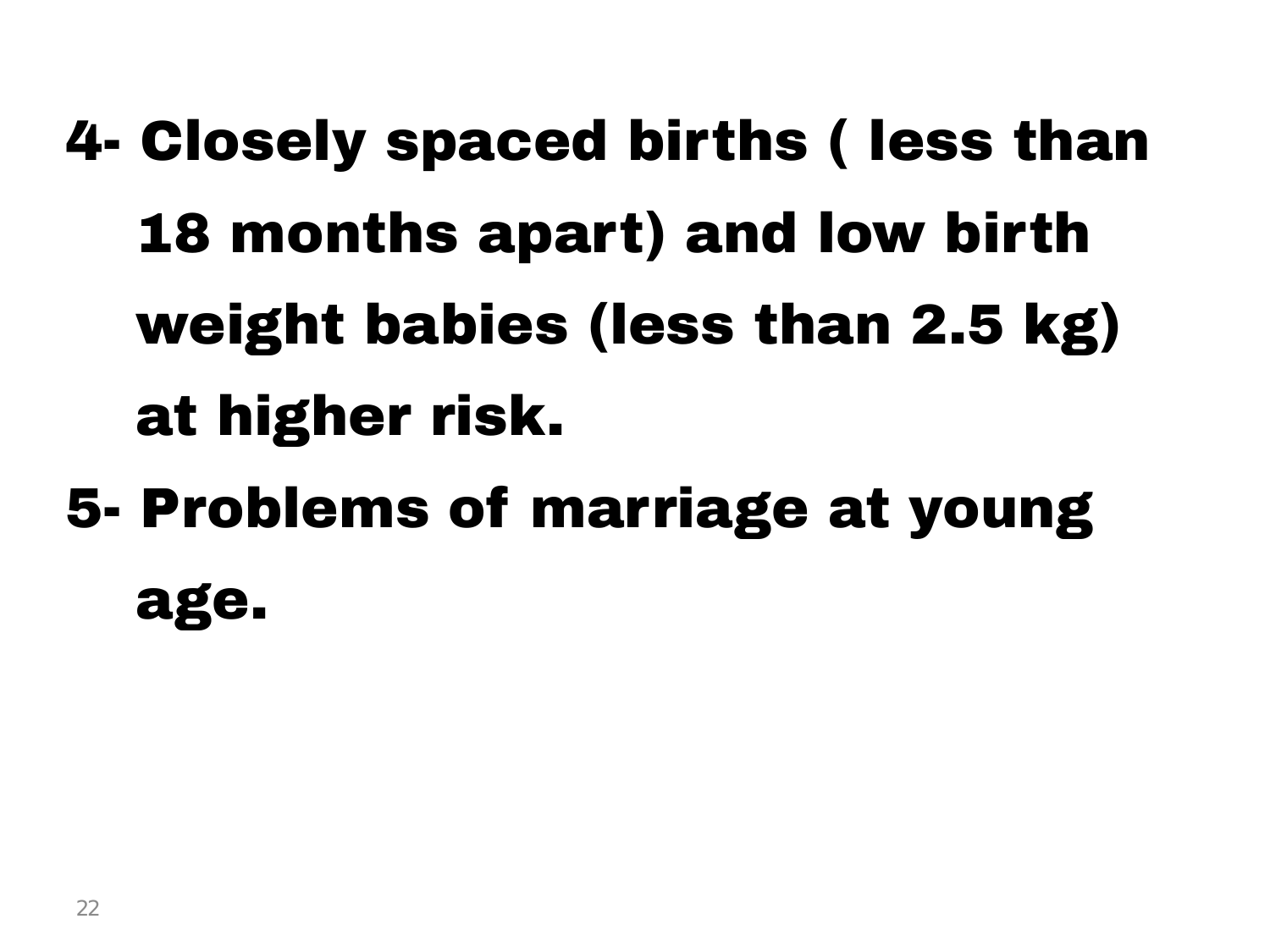

4- Closely spaced births ( less than 18 months apart) and low birth weight babies (less than 2.5 kg) at higher risk.
5- Problems of marriage at young age.
22